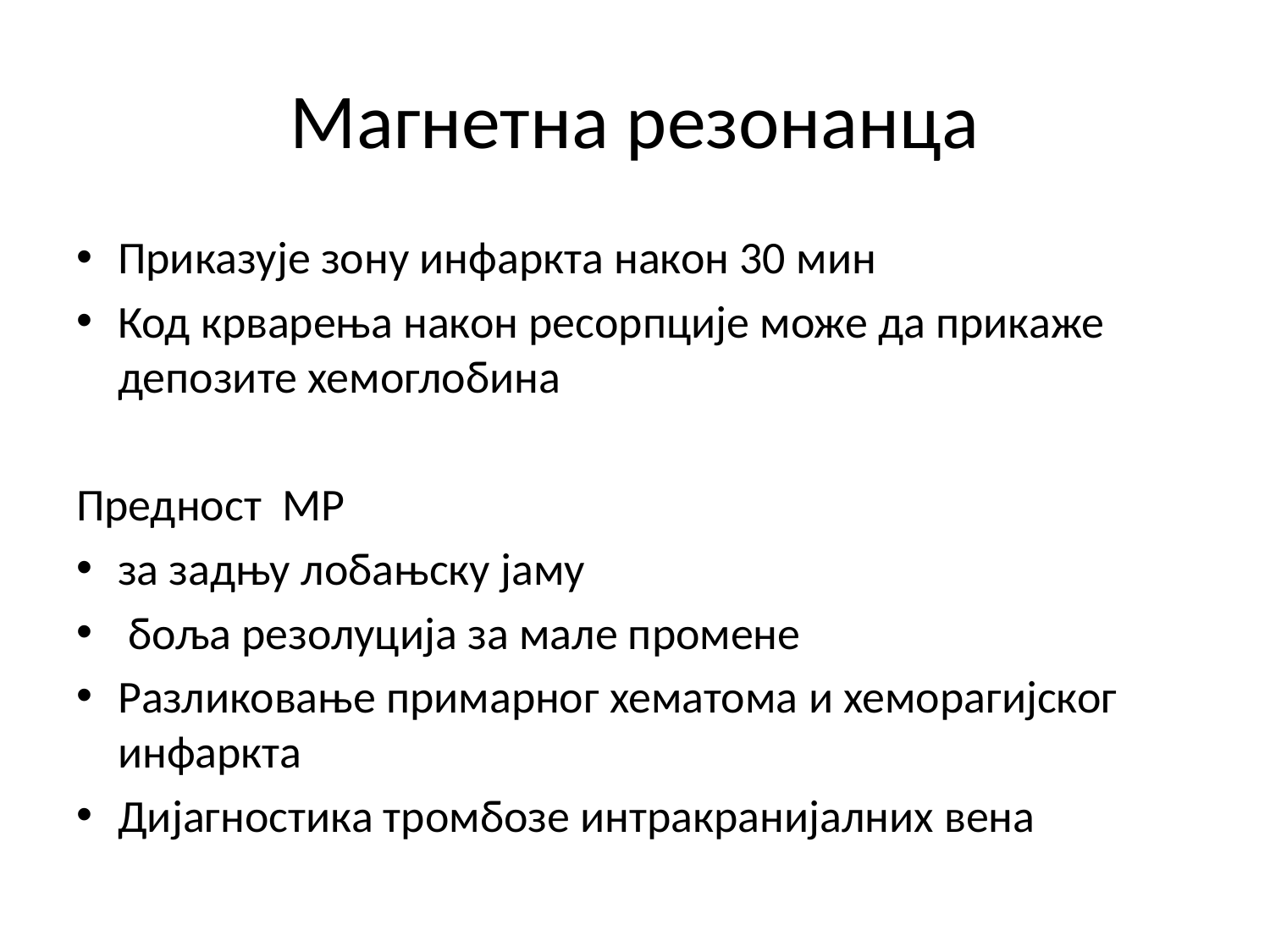

# Магнетна резонанца
Приказује зону инфаркта након 30 мин
Код крварења након ресорпције може да прикаже депозите хемоглобина

Предност  МР
за задњу лобањску јаму
 боља резолуција за мале промене
Разликовање примарног хематома и хеморагијског инфаркта
Дијагностика тромбозе интракранијалних вена